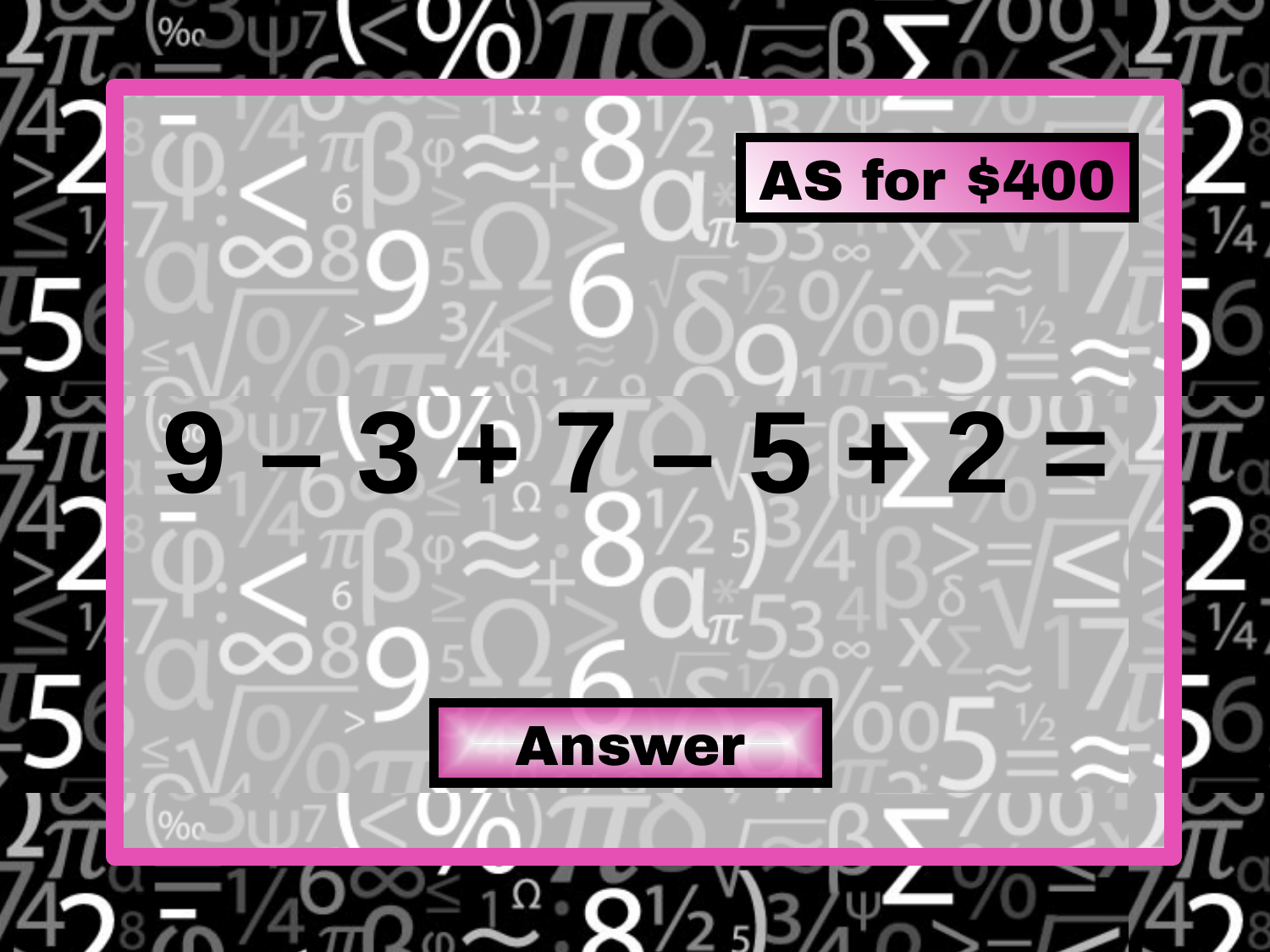

AS for $400
9 – 3 + 7 – 5 + 2 =
Answer